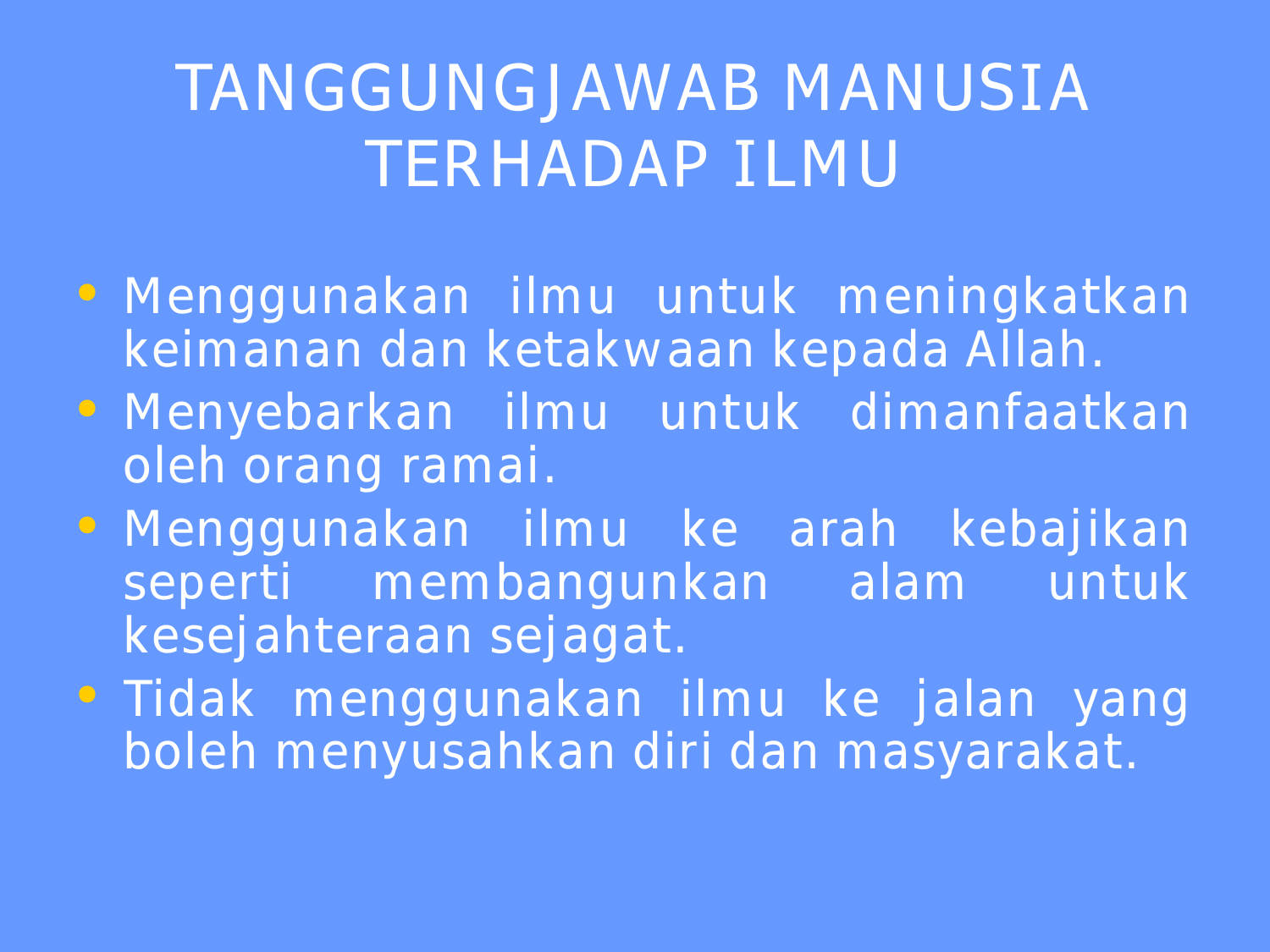

# TANGGUNGJAWAB MANUSIA TERHADAP ILMU
Menggunakan ilmu untuk meningkatkan keimanan dan ketakwaan kepada Allah.
Menyebarkan ilmu untuk dimanfaatkan oleh orang ramai.
Menggunakan ilmu ke arah kebajikan seperti membangunkan alam untuk kesejahteraan sejagat.
Tidak menggunakan ilmu ke jalan yang boleh menyusahkan diri dan masyarakat.